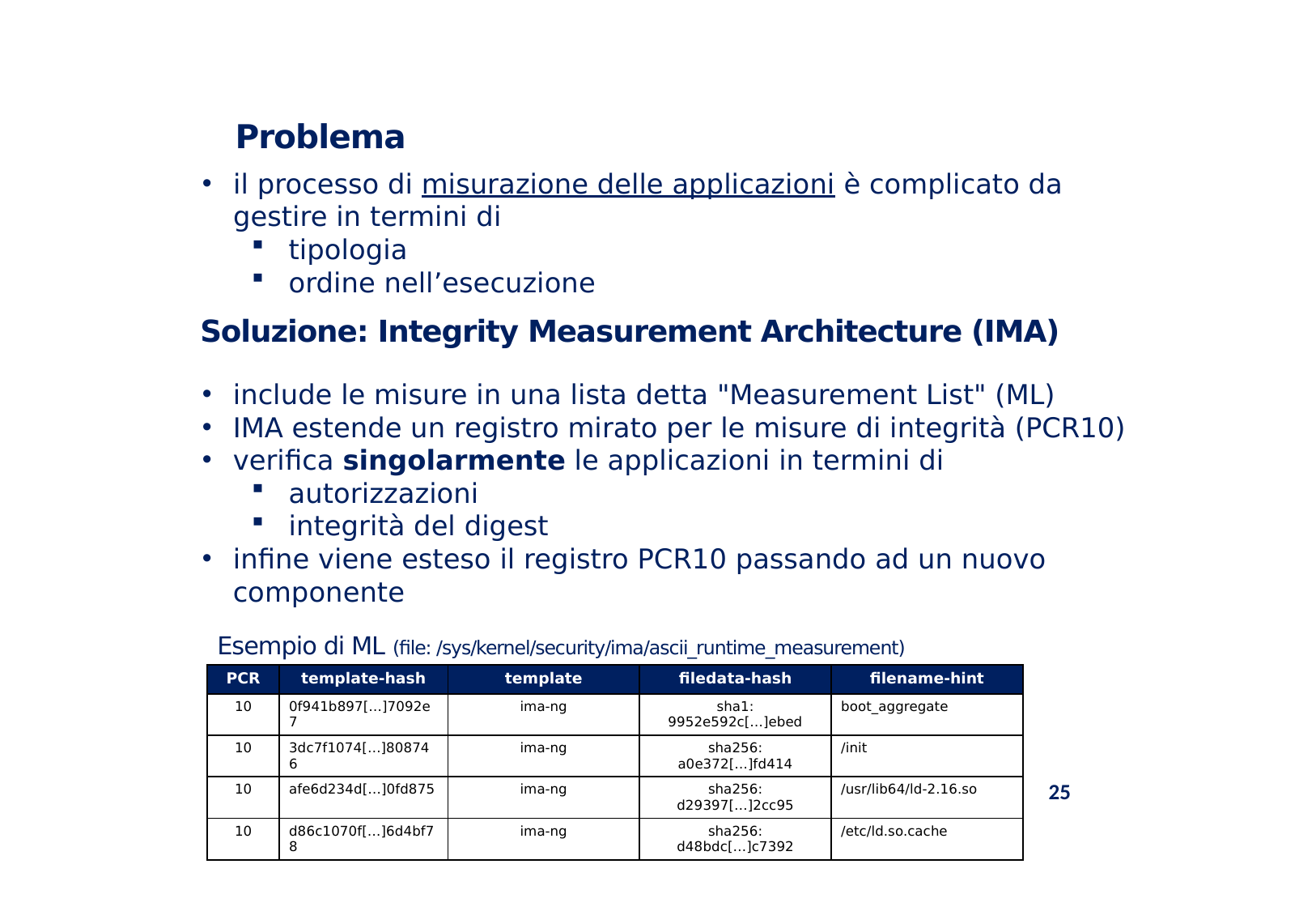

Problema
il processo di misurazione delle applicazioni è complicato da gestire in termini di
tipologia
ordine nell’esecuzione
Soluzione: Integrity Measurement Architecture (IMA)
include le misure in una lista detta "Measurement List" (ML)
IMA estende un registro mirato per le misure di integrità (PCR10)
verifica singolarmente le applicazioni in termini di
autorizzazioni
integrità del digest
infine viene esteso il registro PCR10 passando ad un nuovo componente

Esempio di ML (file: /sys/kernel/security/ima/ascii_runtime_measurement)
| PCR | template-hash | template | filedata-hash | filename-hint |
| --- | --- | --- | --- | --- |
| 10 | 0f941b897[…]7092e7 | ima-ng | sha1: 9952e592c[…]ebed | boot\_aggregate |
| 10 | 3dc7f1074[…]808746 | ima-ng | sha256: a0e372[…]fd414 | /init |
| 10 | afe6d234d[…]0fd875 | ima-ng | sha256: d29397[…]2cc95 | /usr/lib64/ld-2.16.so |
| 10 | d86c1070f[…]6d4bf78 | ima-ng | sha256: d48bdc[…]c7392 | /etc/ld.so.cache |
25